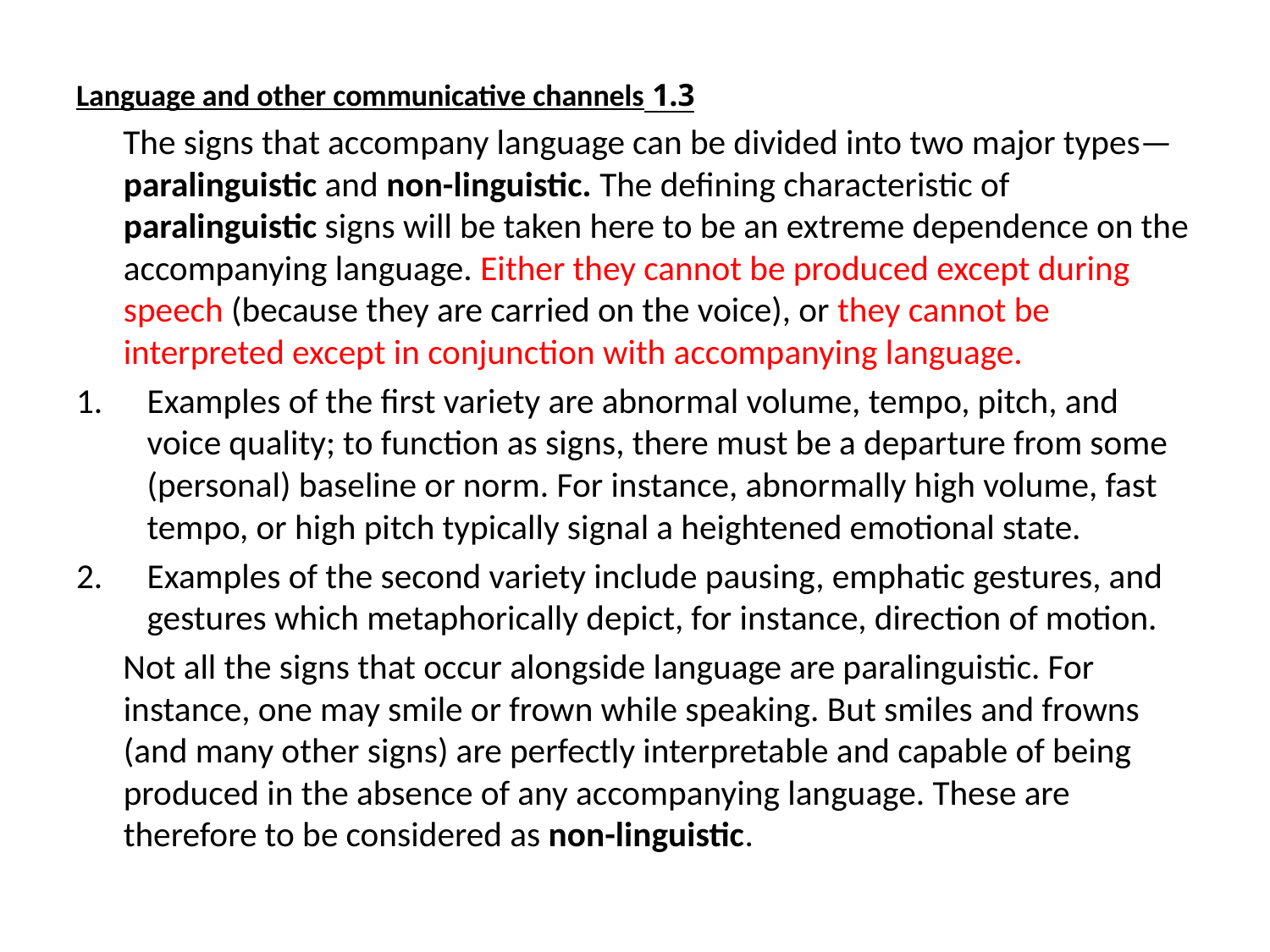

1.3 Language and other communicative channels
      The signs that accompany language can be divided into two major types—paralinguistic and non-linguistic. The defining characteristic of paralinguistic signs will be taken here to be an extreme dependence on the accompanying language. Either they cannot be produced except during speech (because they are carried on the voice), or they cannot be interpreted except in conjunction with accompanying language.
Examples of the first variety are abnormal volume, tempo, pitch, and voice quality; to function as signs, there must be a departure from some (personal) baseline or norm. For instance, abnormally high volume, fast tempo, or high pitch typically signal a heightened emotional state.
Examples of the second variety include pausing, emphatic gestures, and gestures which metaphorically depict, for instance, direction of motion.
      Not all the signs that occur alongside language are paralinguistic. For instance, one may smile or frown while speaking. But smiles and frowns (and many other signs) are perfectly interpretable and capable of being produced in the absence of any accompanying language. These are therefore to be considered as non-linguistic.